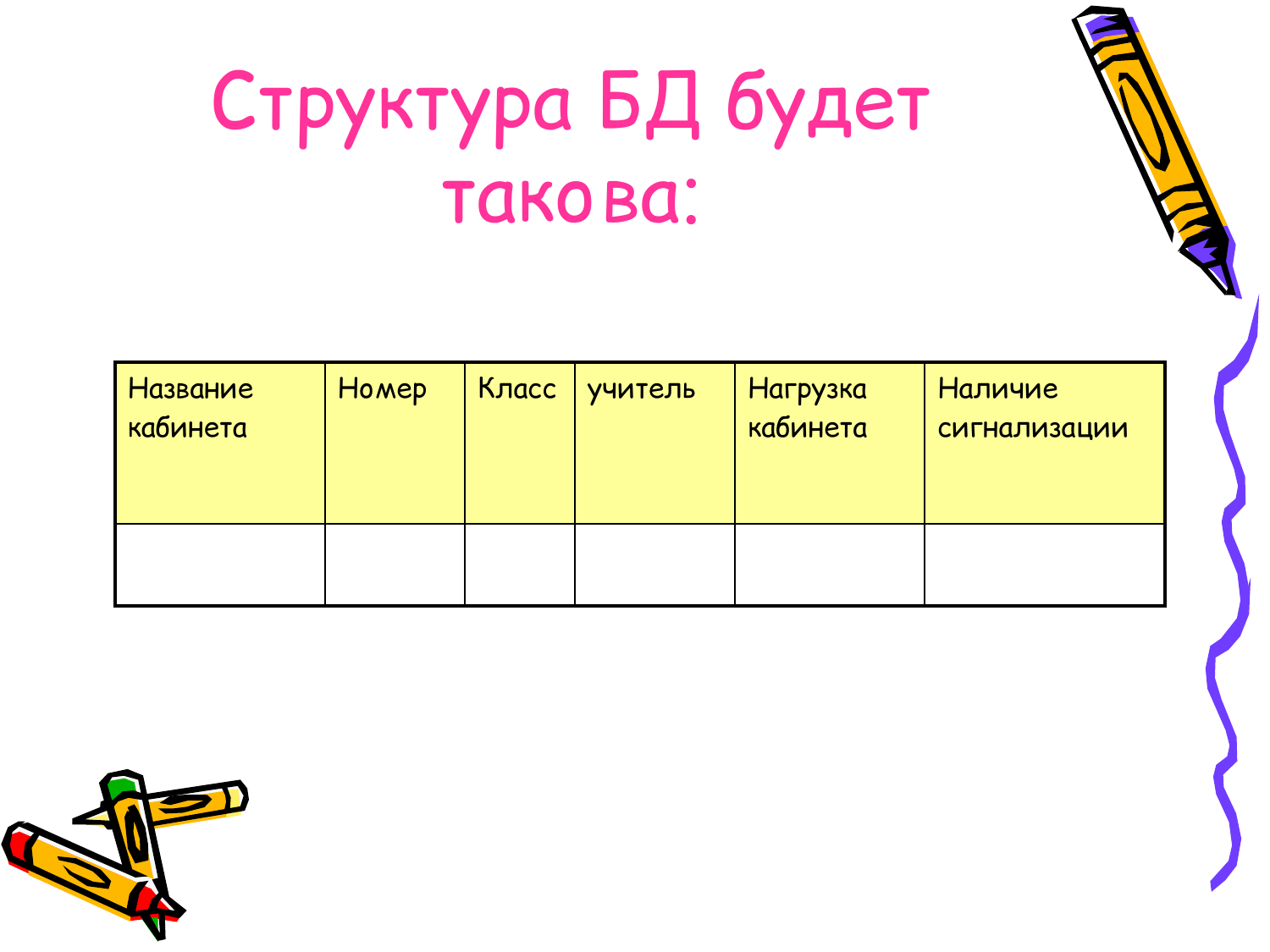

# Структура БД будет такова:
| Название кабинета | Номер | Класс | учитель | Нагрузка кабинета | Наличие сигнализации |
| --- | --- | --- | --- | --- | --- |
|  |  |  |  |  |  |